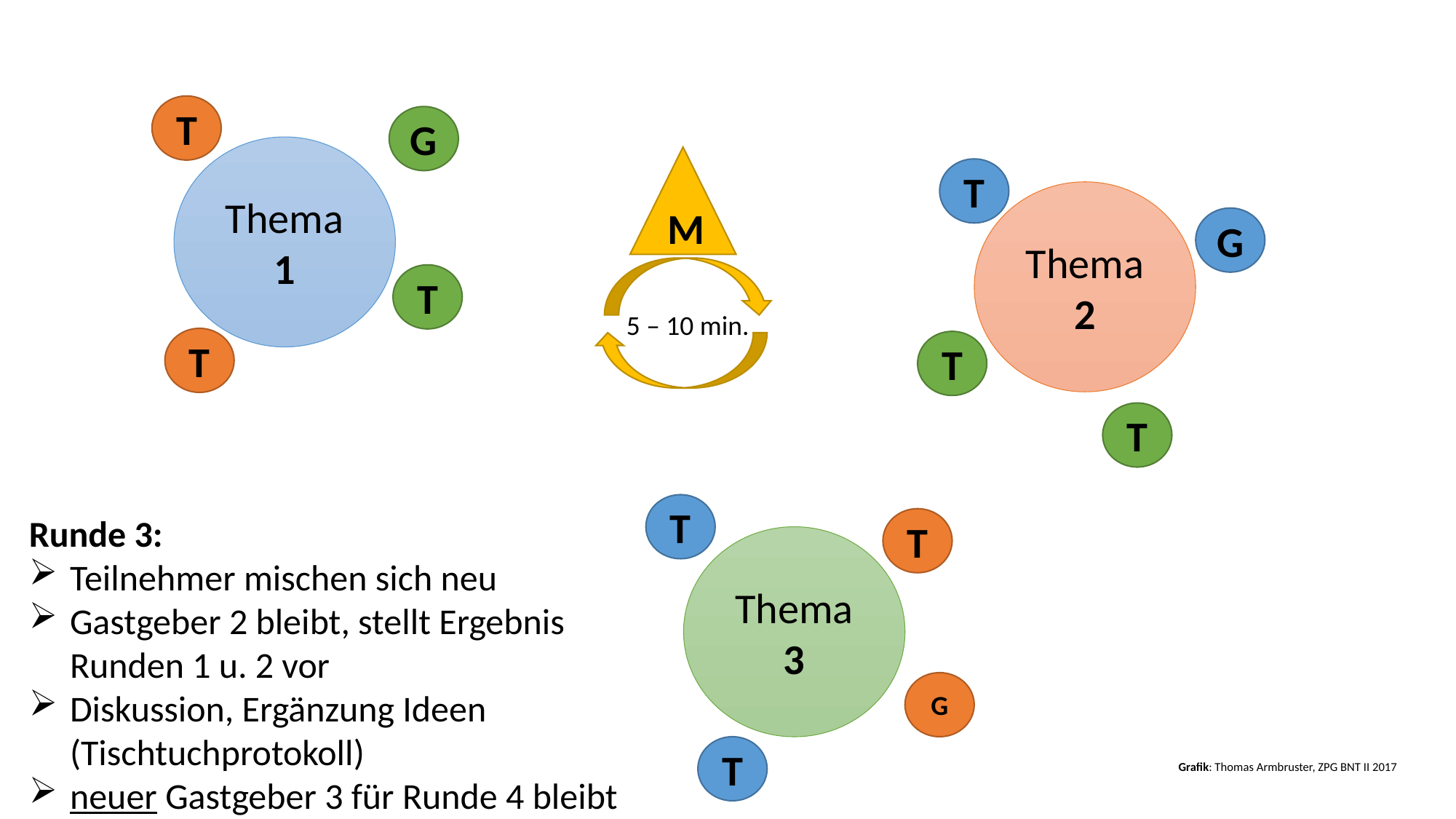

T
G
Thema 1
M
T
Thema 2
G

T
5 – 10 min.
T
T

T
T
Runde 3:
Teilnehmer mischen sich neu
Gastgeber 2 bleibt, stellt Ergebnis Runden 1 u. 2 vor
Diskussion, Ergänzung Ideen (Tischtuchprotokoll)
neuer Gastgeber 3 für Runde 4 bleibt
T
Thema 3
G
T
Grafik: Thomas Armbruster, ZPG BNT II 2017